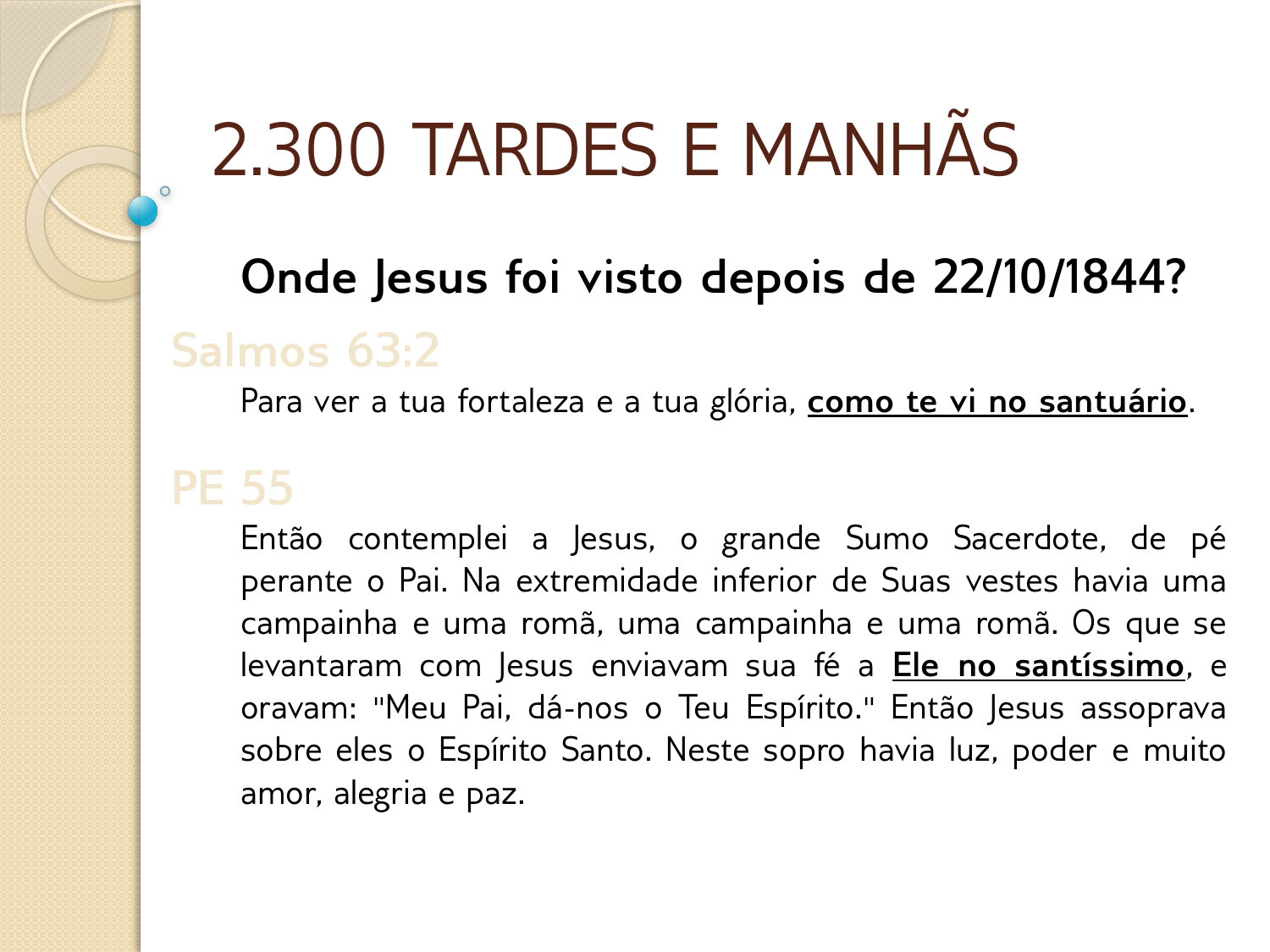

2.300 TARDES E MANHÃS
Onde Jesus foi visto depois de 22/10/1844?
Salmos 63:2
Para ver a tua fortaleza e a tua glória, como te vi no santuário.
PE 55
Então contemplei a Jesus, o grande Sumo Sacerdote, de pé perante o Pai. Na extremidade inferior de Suas vestes havia uma campainha e uma romã, uma campainha e uma romã. Os que se levantaram com Jesus enviavam sua fé a Ele no santíssimo, e oravam: "Meu Pai, dá-nos o Teu Espírito." Então Jesus assoprava sobre eles o Espírito Santo. Neste sopro havia luz, poder e muito amor, alegria e paz.